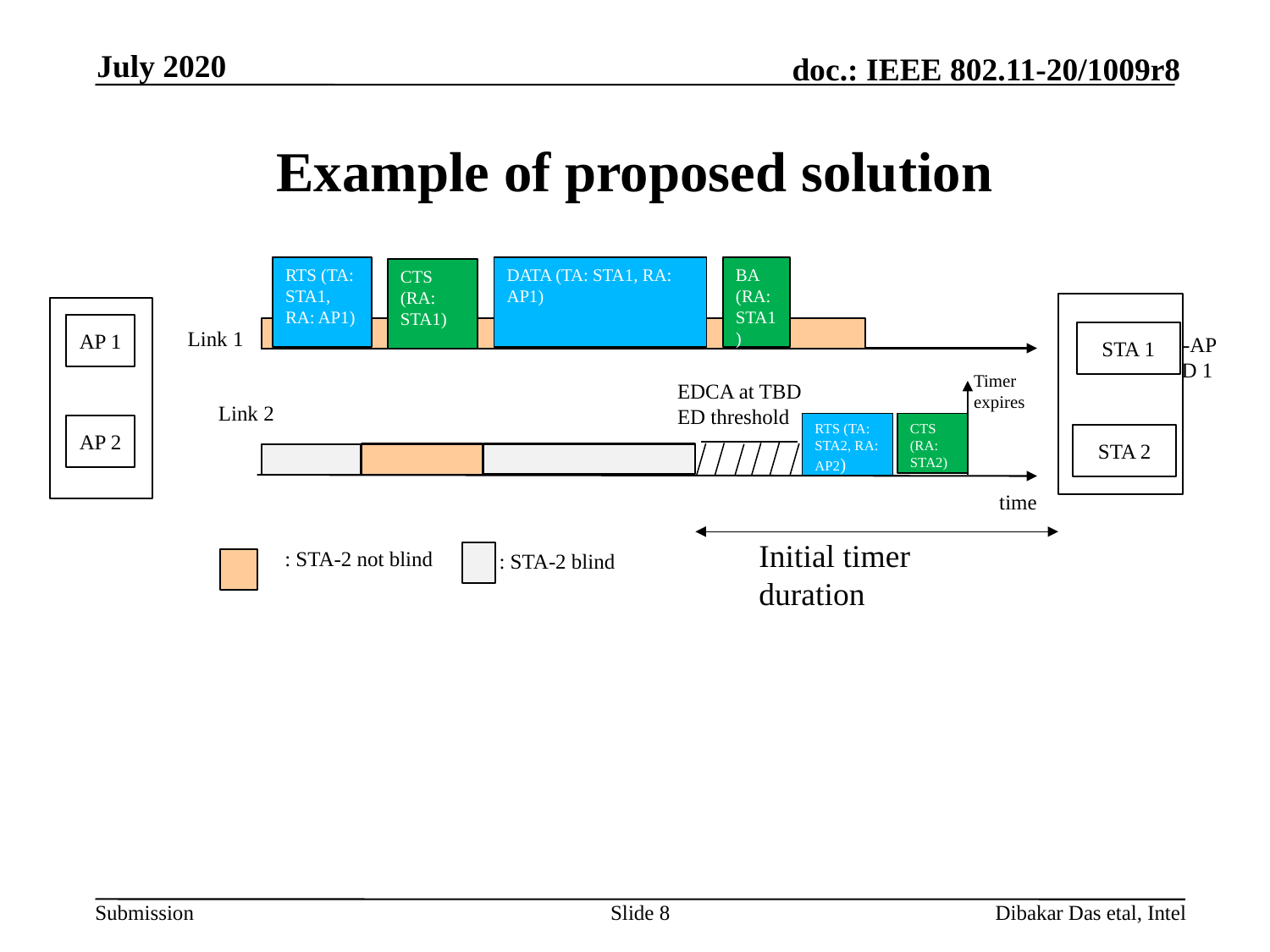

July 2020
# Example of proposed solution
BA (RA: STA1)
DATA (TA: STA1, RA: AP1)
RTS (TA: STA1, RA: AP1)
CTS (RA: STA1)
AP 1
Link 1
STA 1
Non-AP MLD 1

Link 2
AP 2
STA 2
time

Timer
expires
EDCA at TBD
ED threshold
RTS (TA: STA2, RA: AP2)
CTS (RA: STA2)

Initial timer duration
: STA-2 not blind
: STA-2 blind

Slide 8
Dibakar Das etal, Intel